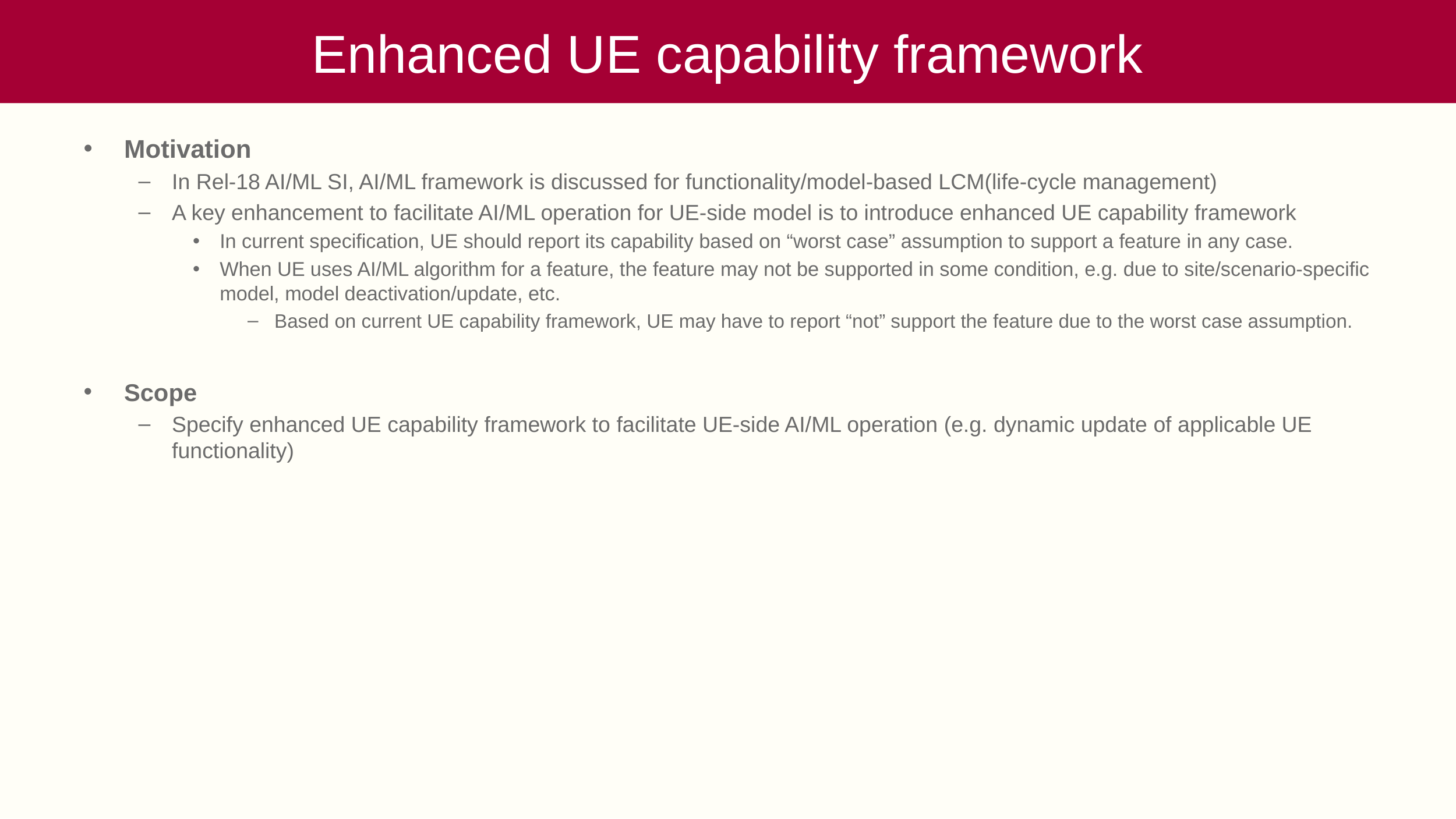

# Enhanced UE capability framework
Motivation
In Rel-18 AI/ML SI, AI/ML framework is discussed for functionality/model-based LCM(life-cycle management)
A key enhancement to facilitate AI/ML operation for UE-side model is to introduce enhanced UE capability framework
In current specification, UE should report its capability based on “worst case” assumption to support a feature in any case.
When UE uses AI/ML algorithm for a feature, the feature may not be supported in some condition, e.g. due to site/scenario-specific model, model deactivation/update, etc.
Based on current UE capability framework, UE may have to report “not” support the feature due to the worst case assumption.

Scope
Specify enhanced UE capability framework to facilitate UE-side AI/ML operation (e.g. dynamic update of applicable UE functionality)